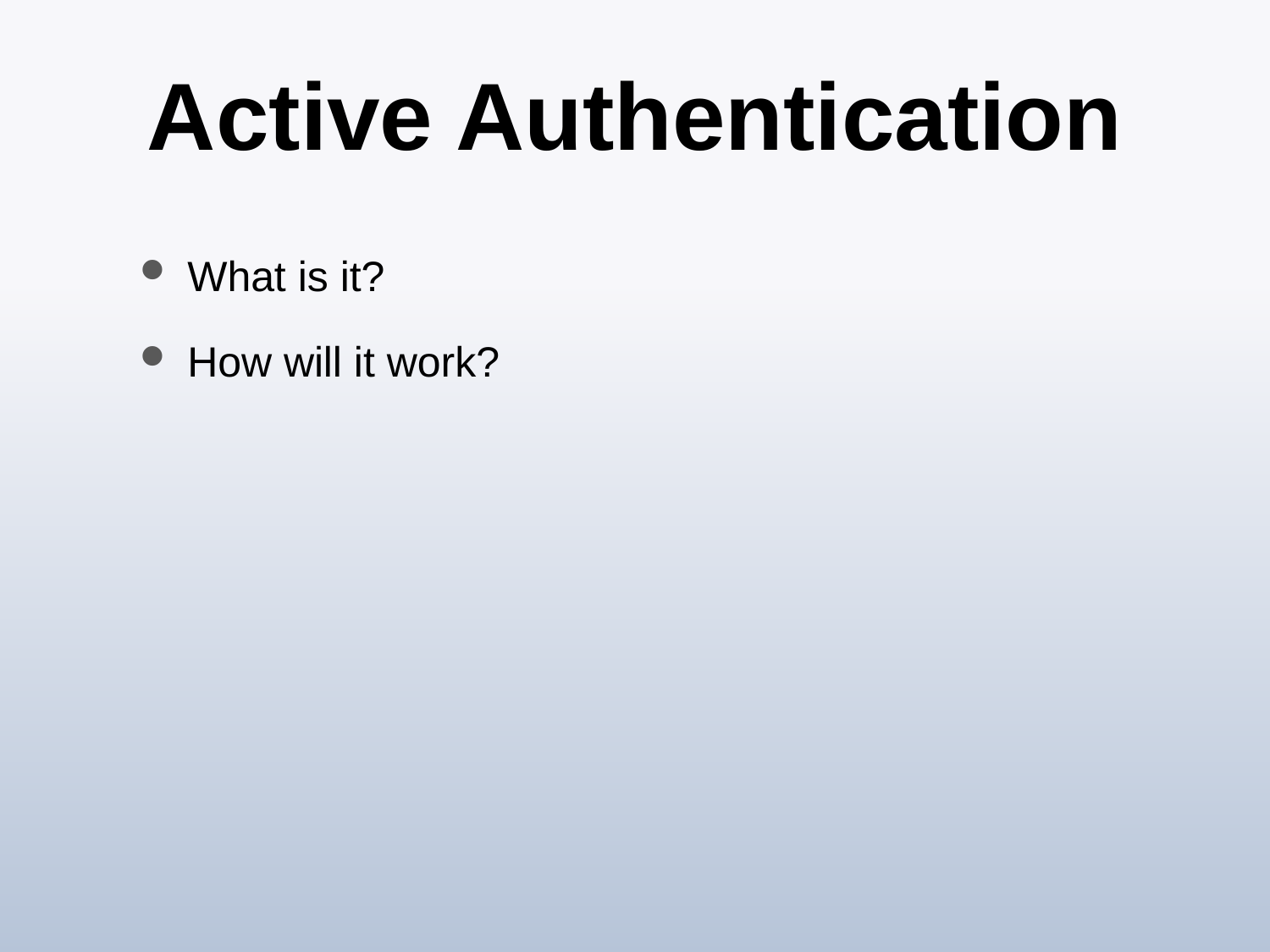

# Active Authentication
What is it?
How will it work?